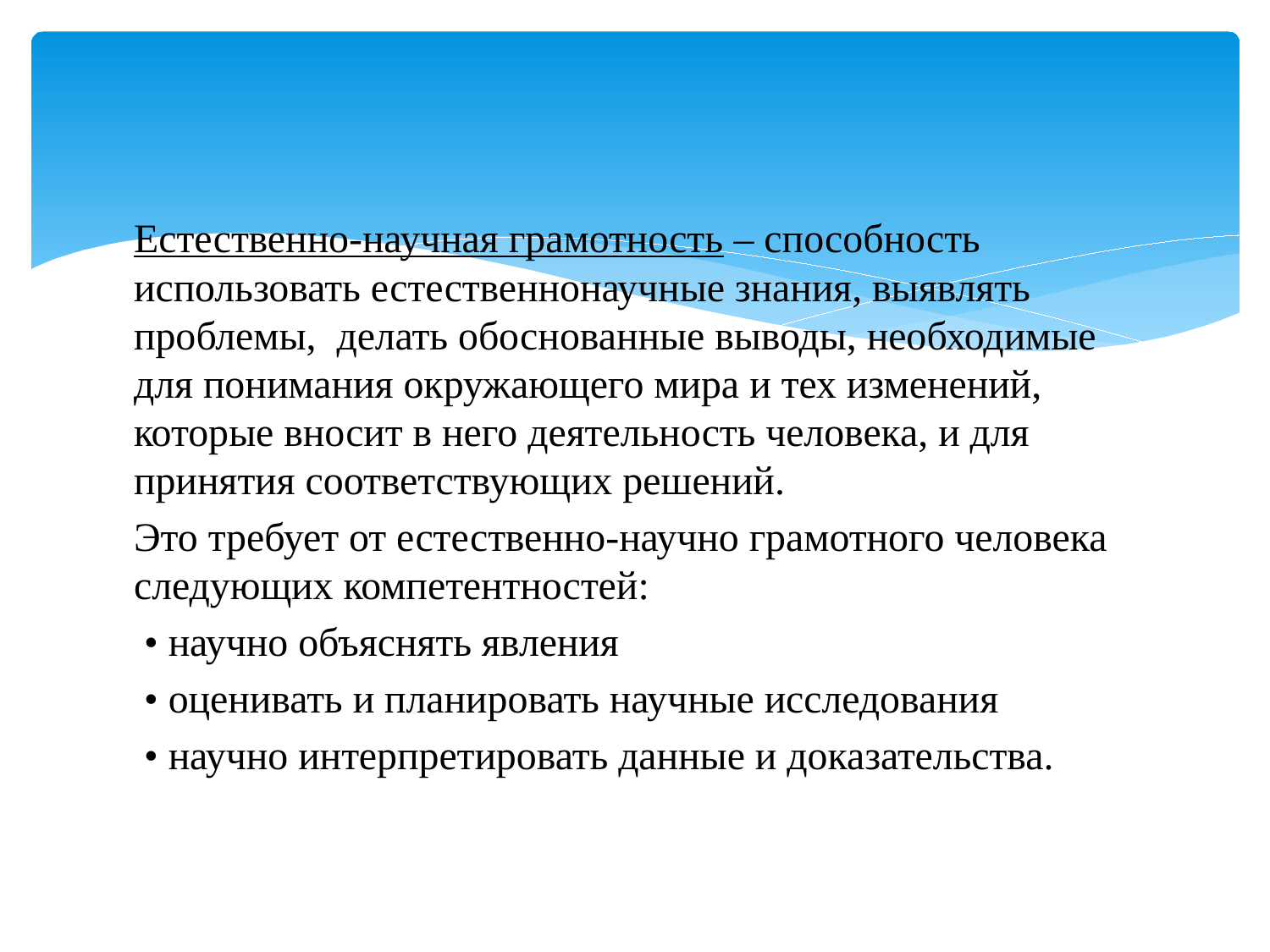

Естественно-научная грамотность – способность использовать естественнонаучные знания, выявлять проблемы,  делать обоснованные выводы, необходимые для понимания окружающего мира и тех изменений, которые вносит в него деятельность человека, и для принятия соответствующих решений.
Это требует от естественно-научно грамотного человека следующих компетентностей:
 • научно объяснять явления
 • оценивать и планировать научные исследования
 • научно интерпретировать данные и доказательства.